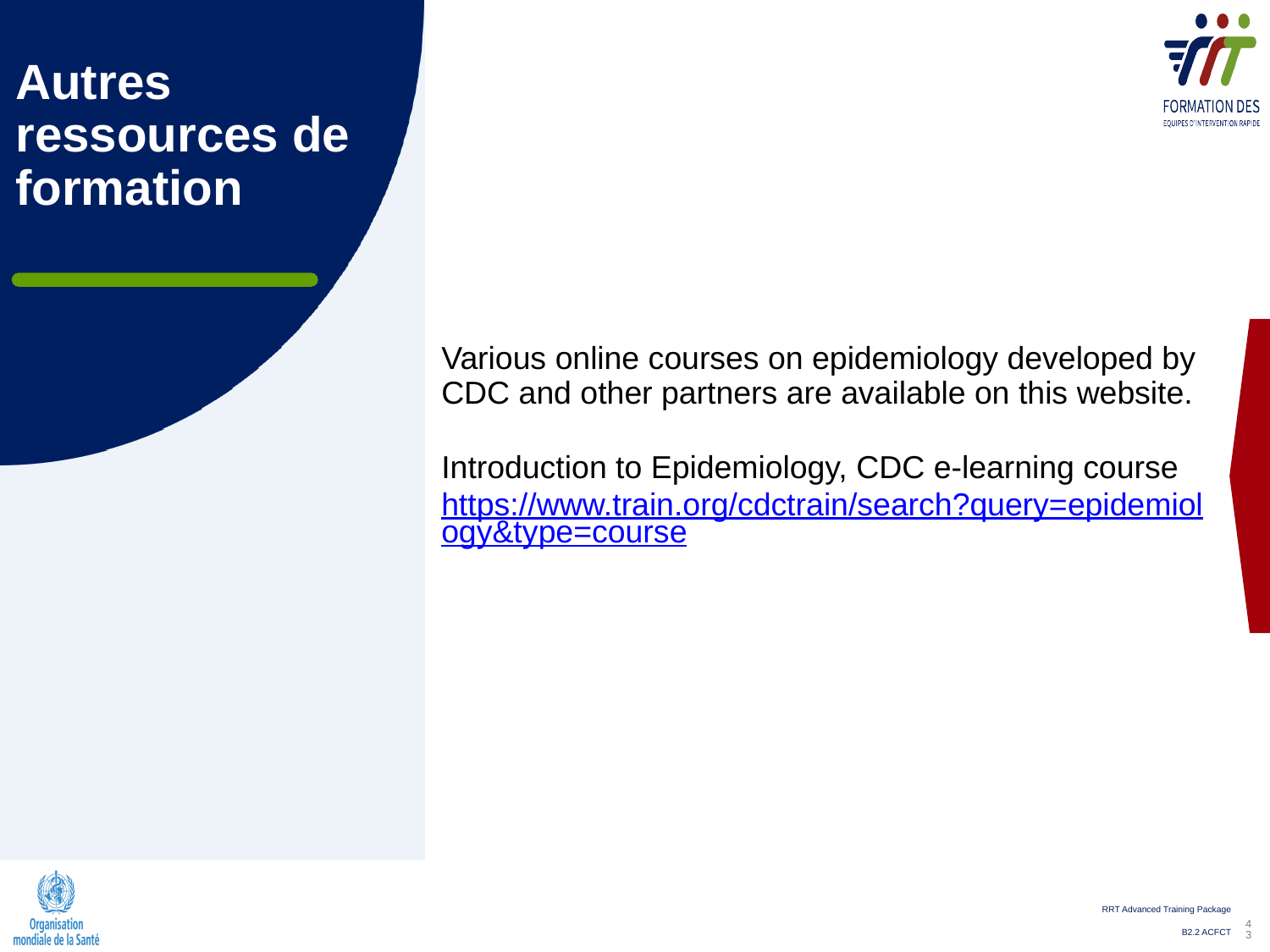

# Autres ressources de formation

Various online courses on epidemiology developed by CDC and other partners are available on this website.

Introduction to Epidemiology, CDC e-learning course
https://www.train.org/cdctrain/search?query=epidemiology&type=course